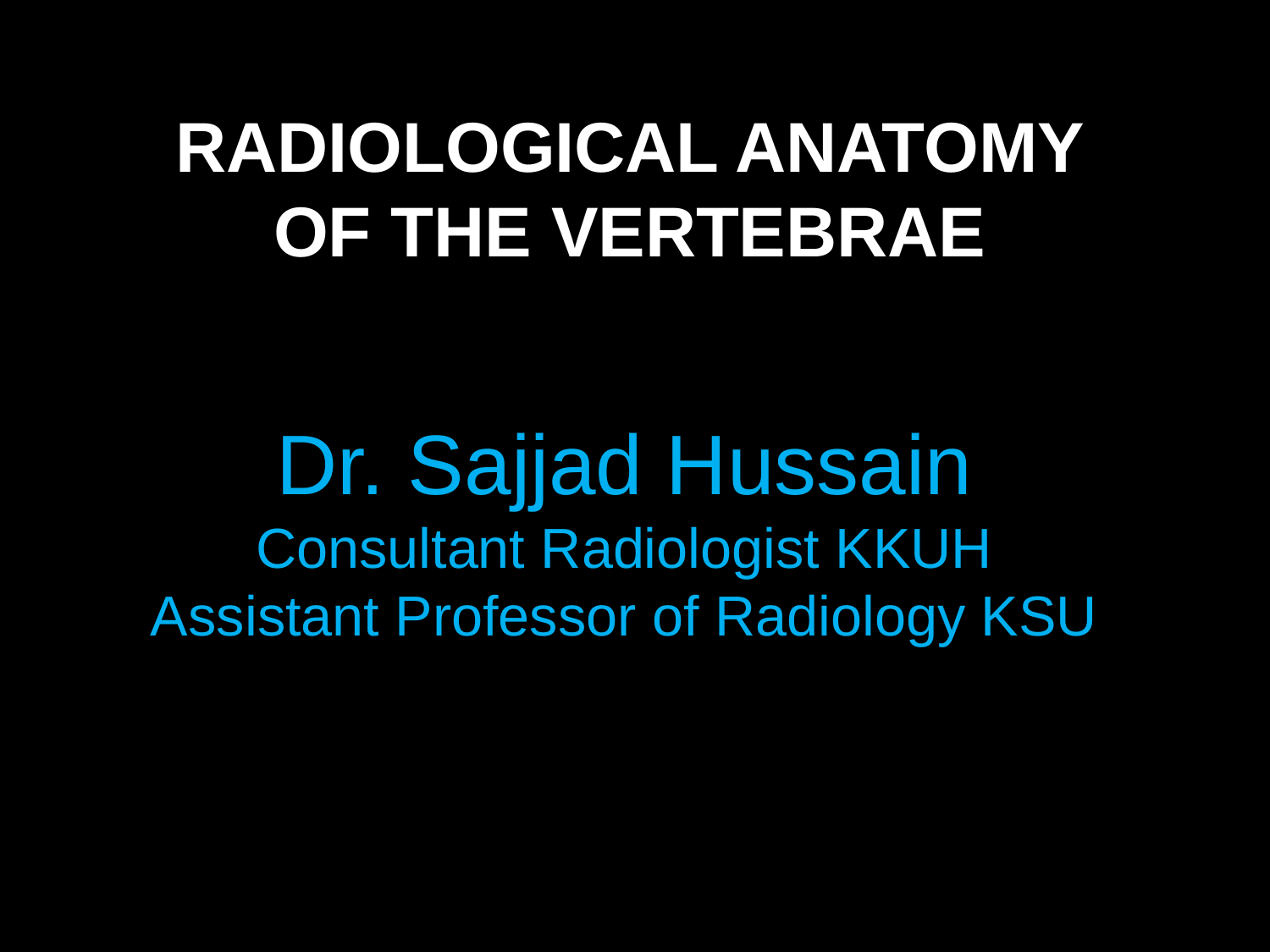

RADIOLOGICAL ANATOMY OF THE VERTEBRAE
Dr. Sajjad Hussain
Consultant Radiologist KKUH
Assistant Professor of Radiology KSU